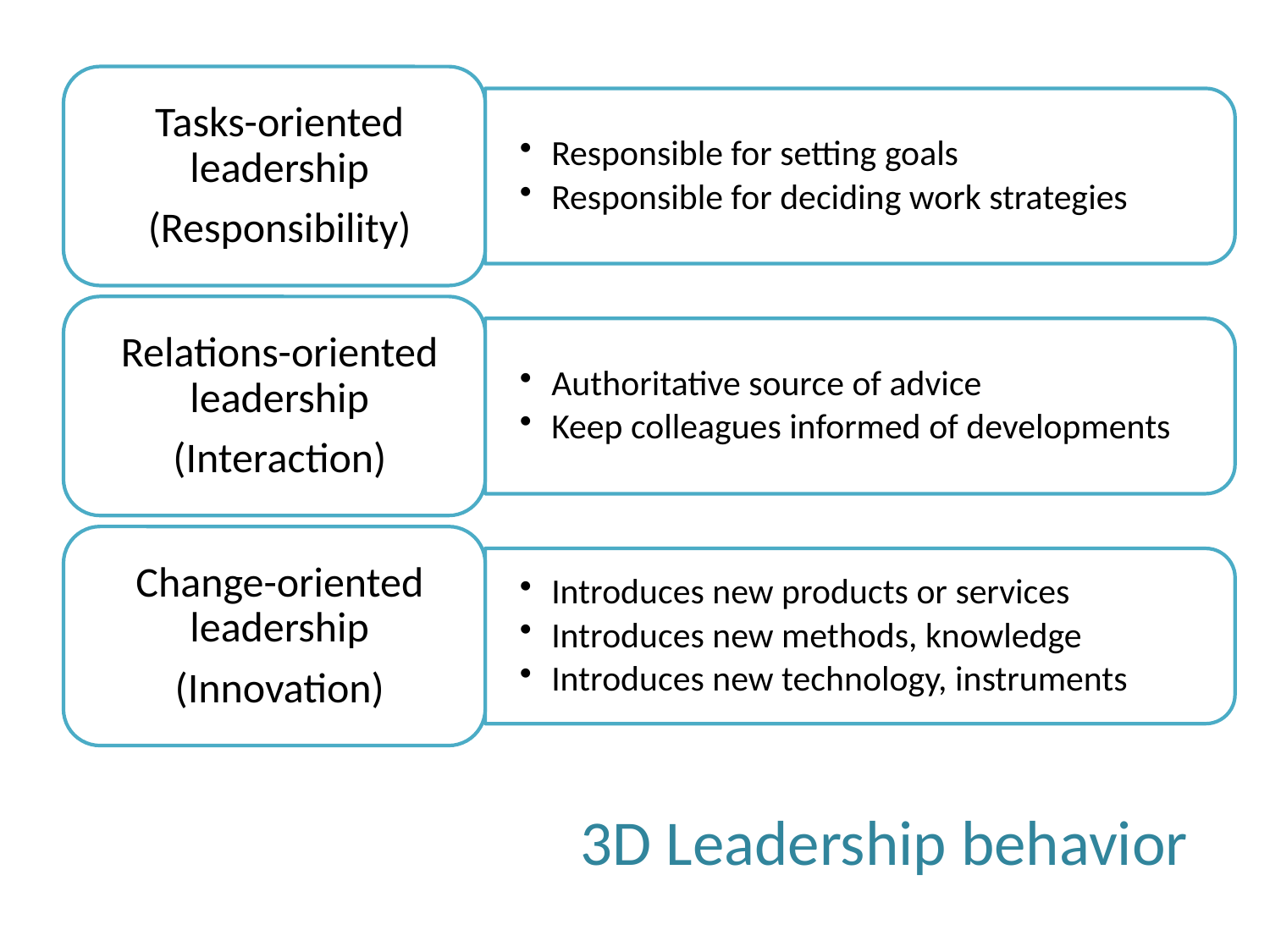

Responsible for setting goals
Responsible for deciding work strategies
Tasks-oriented leadership
(Responsibility)
Authoritative source of advice
Keep colleagues informed of developments
Relations-oriented leadership
(Interaction)
Introduces new products or services
Introduces new methods, knowledge
Introduces new technology, instruments
Change-oriented leadership
(Innovation)
3D Leadership behavior